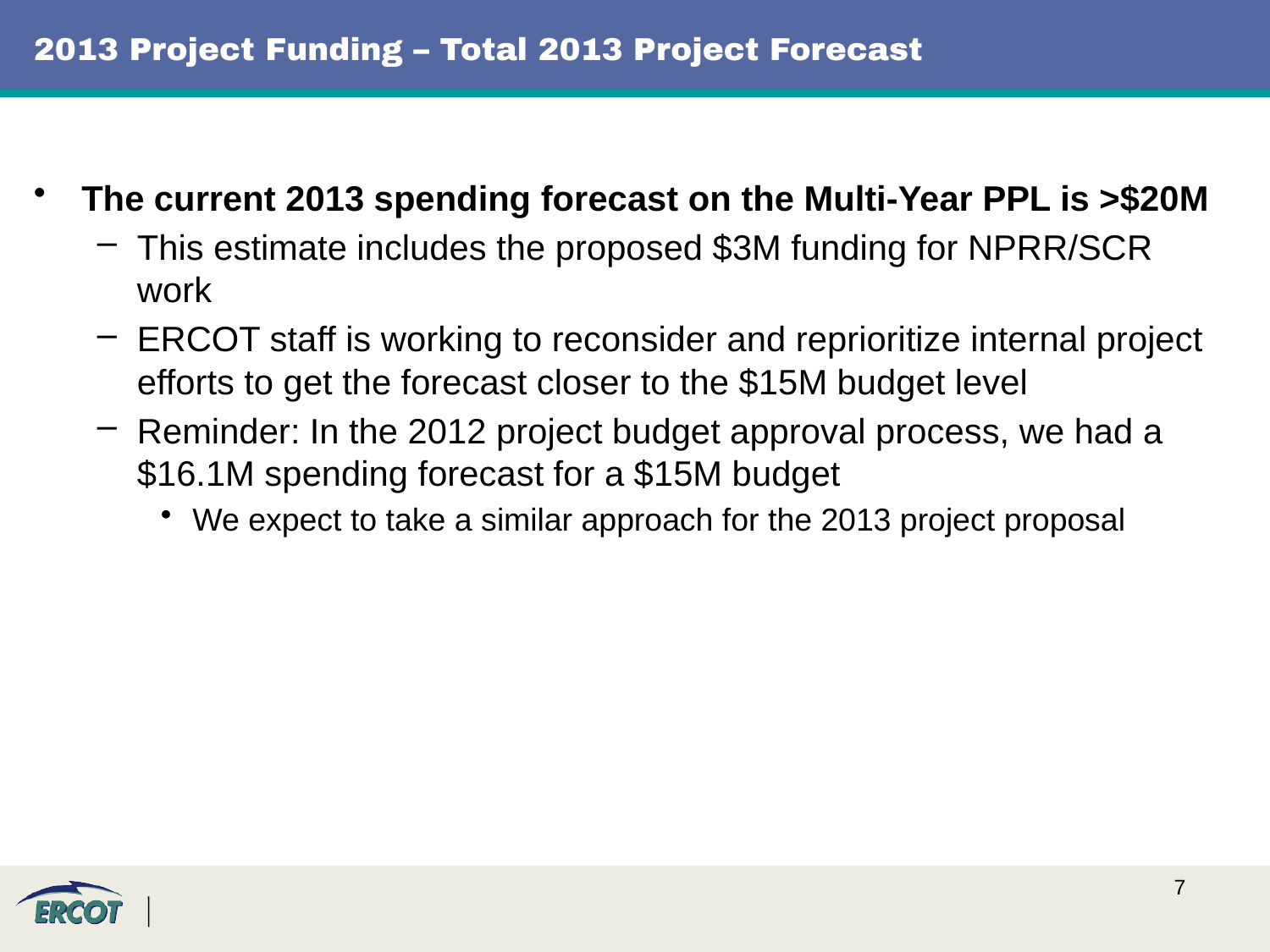

# 2013 Project Funding – Total 2013 Project Forecast
The current 2013 spending forecast on the Multi-Year PPL is >$20M
This estimate includes the proposed $3M funding for NPRR/SCR work
ERCOT staff is working to reconsider and reprioritize internal project efforts to get the forecast closer to the $15M budget level
Reminder: In the 2012 project budget approval process, we had a $16.1M spending forecast for a $15M budget
We expect to take a similar approach for the 2013 project proposal